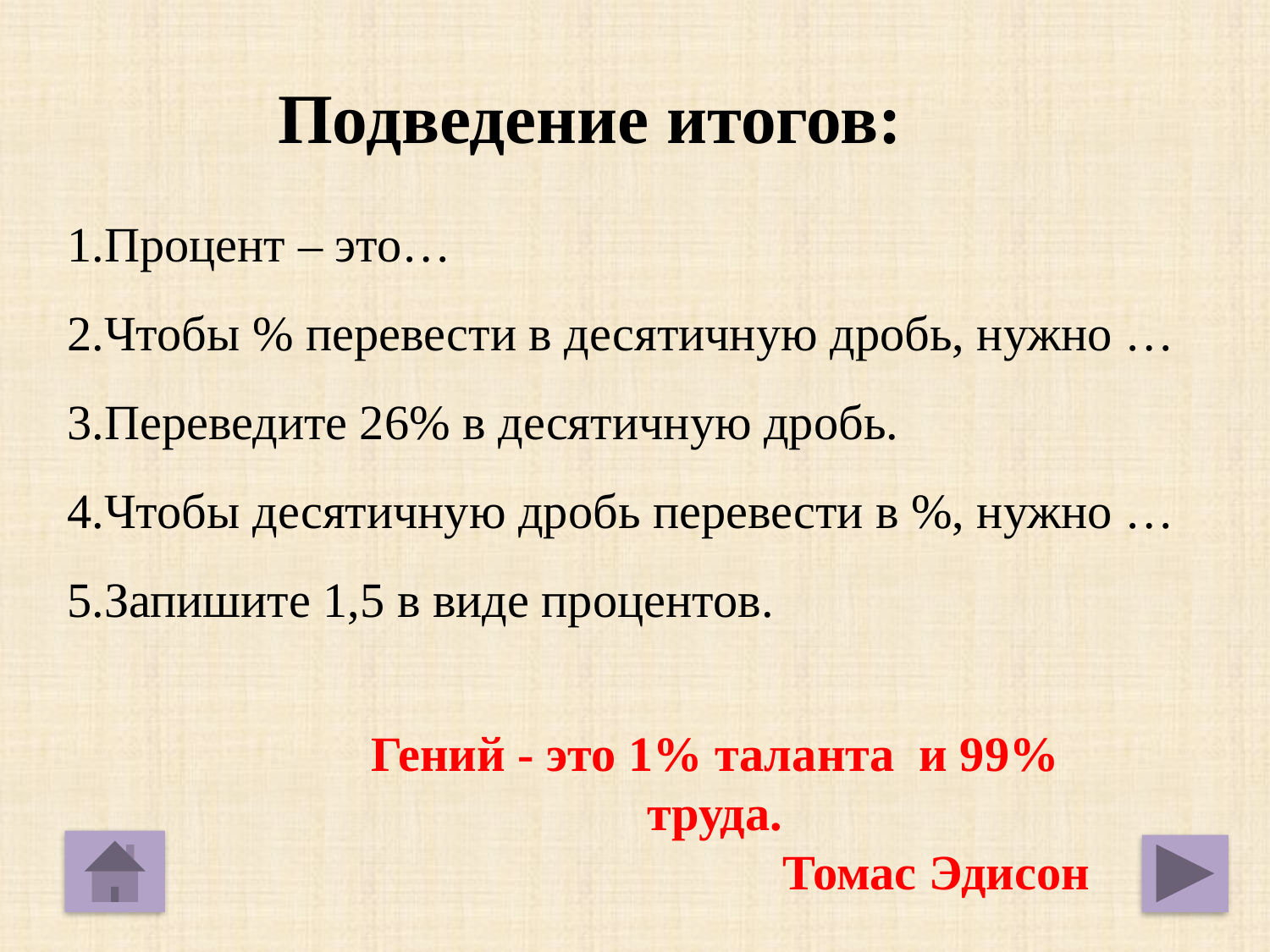

Подведение итогов:
Процент – это…
Чтобы % перевести в десятичную дробь, нужно …
Переведите 26% в десятичную дробь.
Чтобы десятичную дробь перевести в %, нужно …
Запишите 1,5 в виде процентов.
Гений - это 1% таланта  и 99% труда.
                                    Томас Эдисон